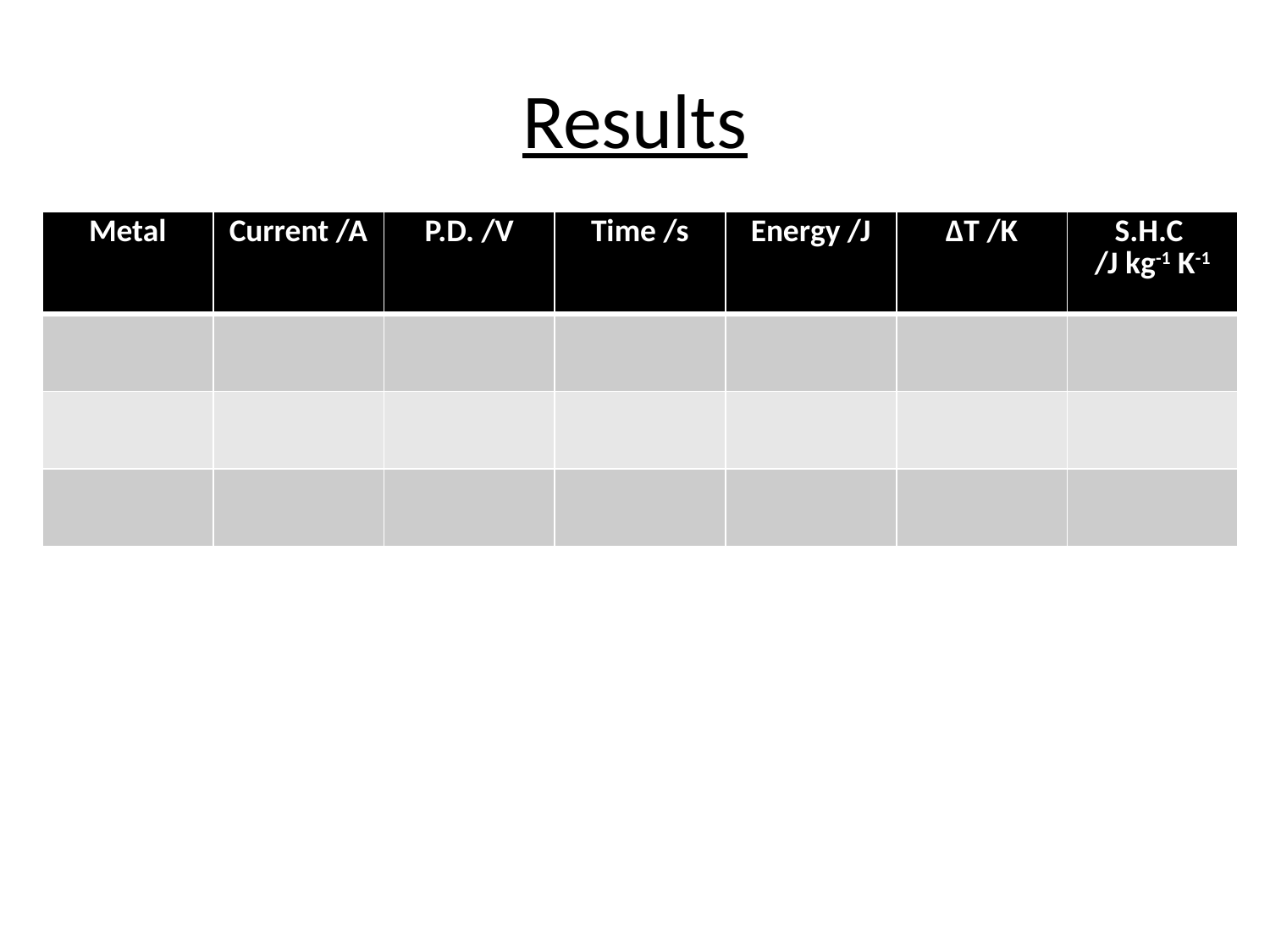

# Results
| Metal | Current /A | P.D. /V | Time /s | Energy /J | ΔT /K | S.H.C /J kg-1 K-1 |
| --- | --- | --- | --- | --- | --- | --- |
|  |  |  |  |  |  |  |
|  |  |  |  |  |  |  |
|  |  |  |  |  |  |  |